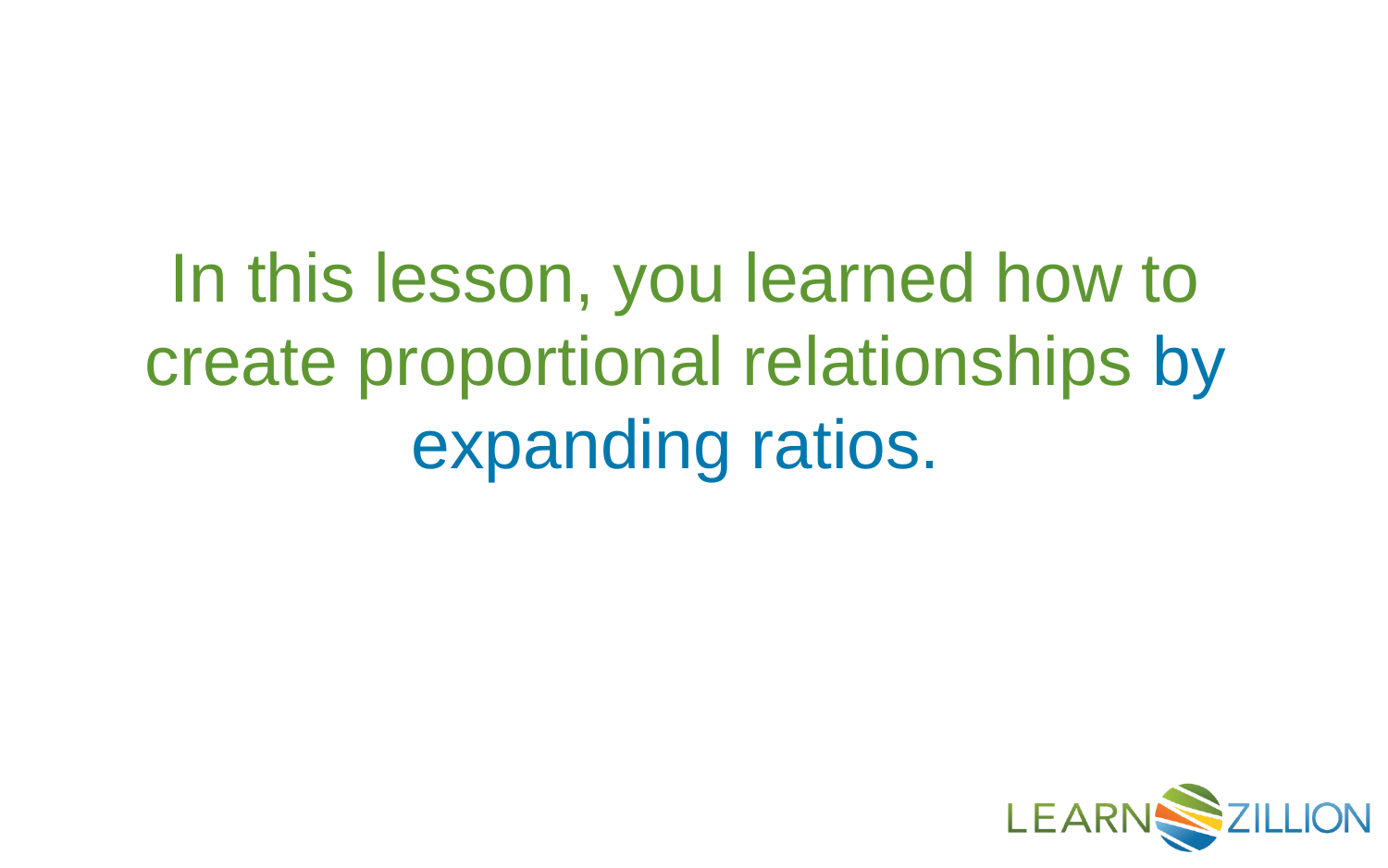

In this lesson, you learned how to create proportional relationships by expanding ratios.